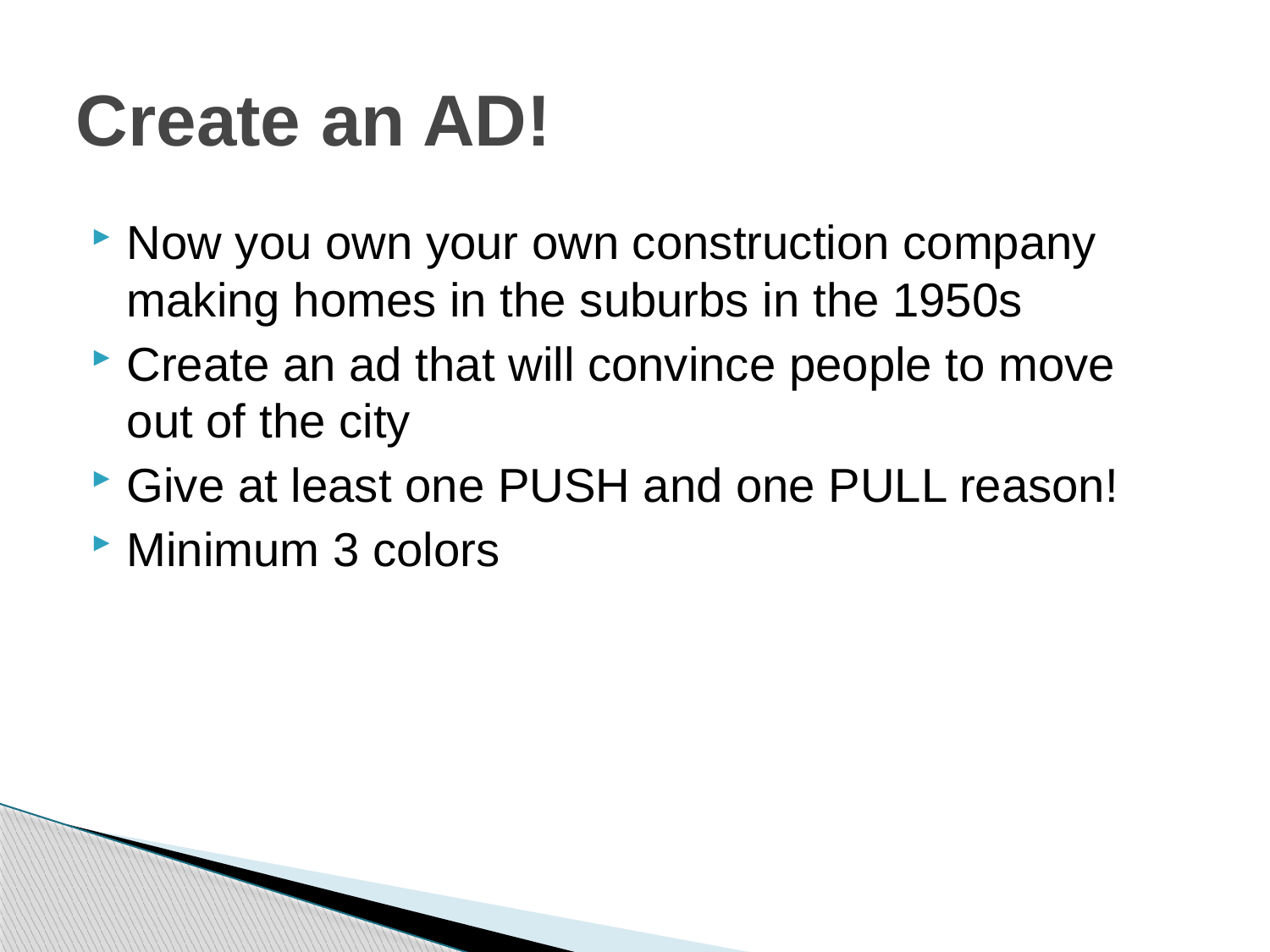

# Create an AD!
Now you own your own construction company making homes in the suburbs in the 1950s
Create an ad that will convince people to move out of the city
Give at least one PUSH and one PULL reason!
Minimum 3 colors